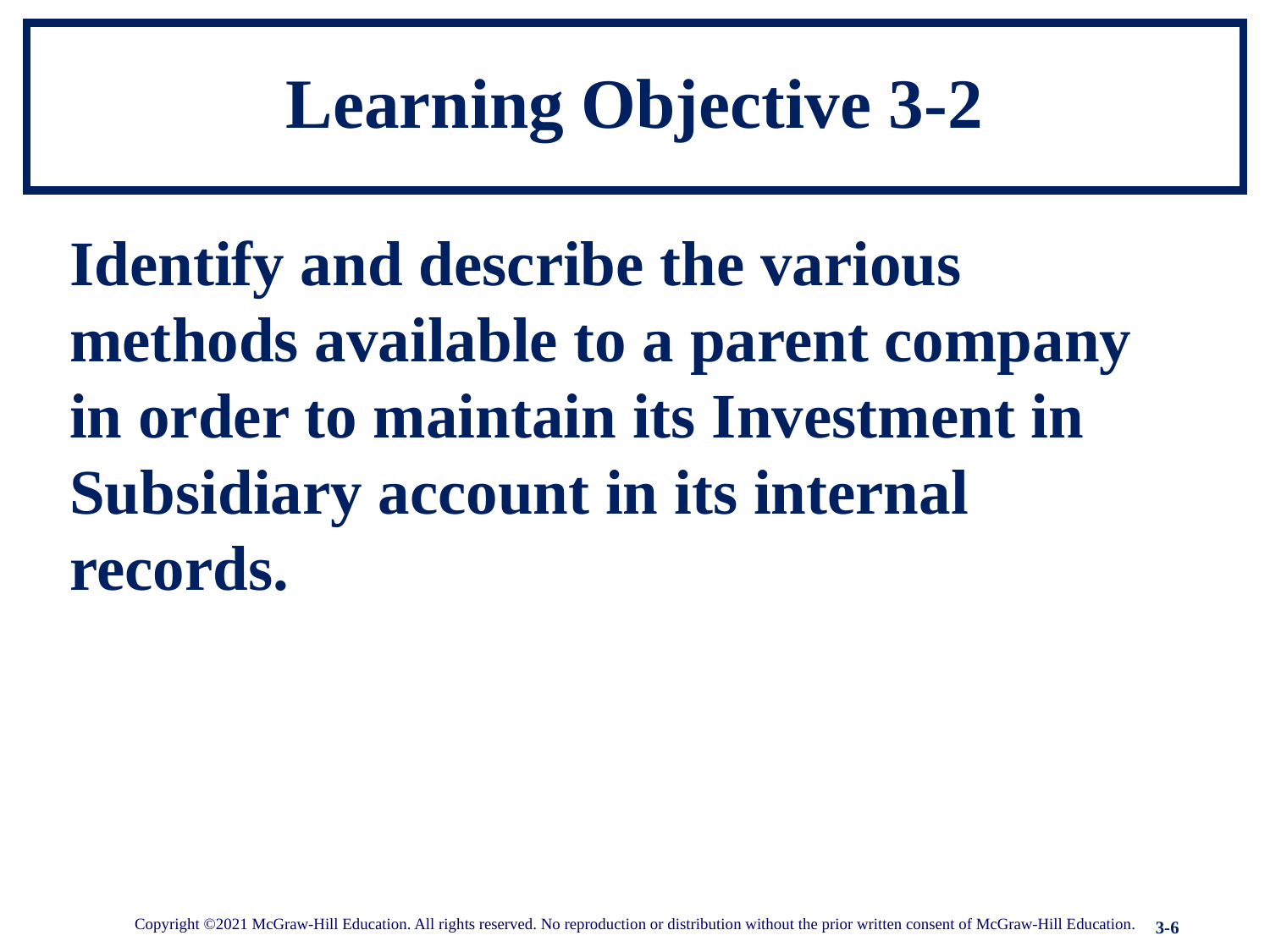

# Learning Objective 3-2
Identify and describe the various methods available to a parent company in order to maintain its Investment in Subsidiary account in its internal records.
Copyright ©2021 McGraw-Hill Education. All rights reserved. No reproduction or distribution without the prior written consent of McGraw-Hill Education.
3-6